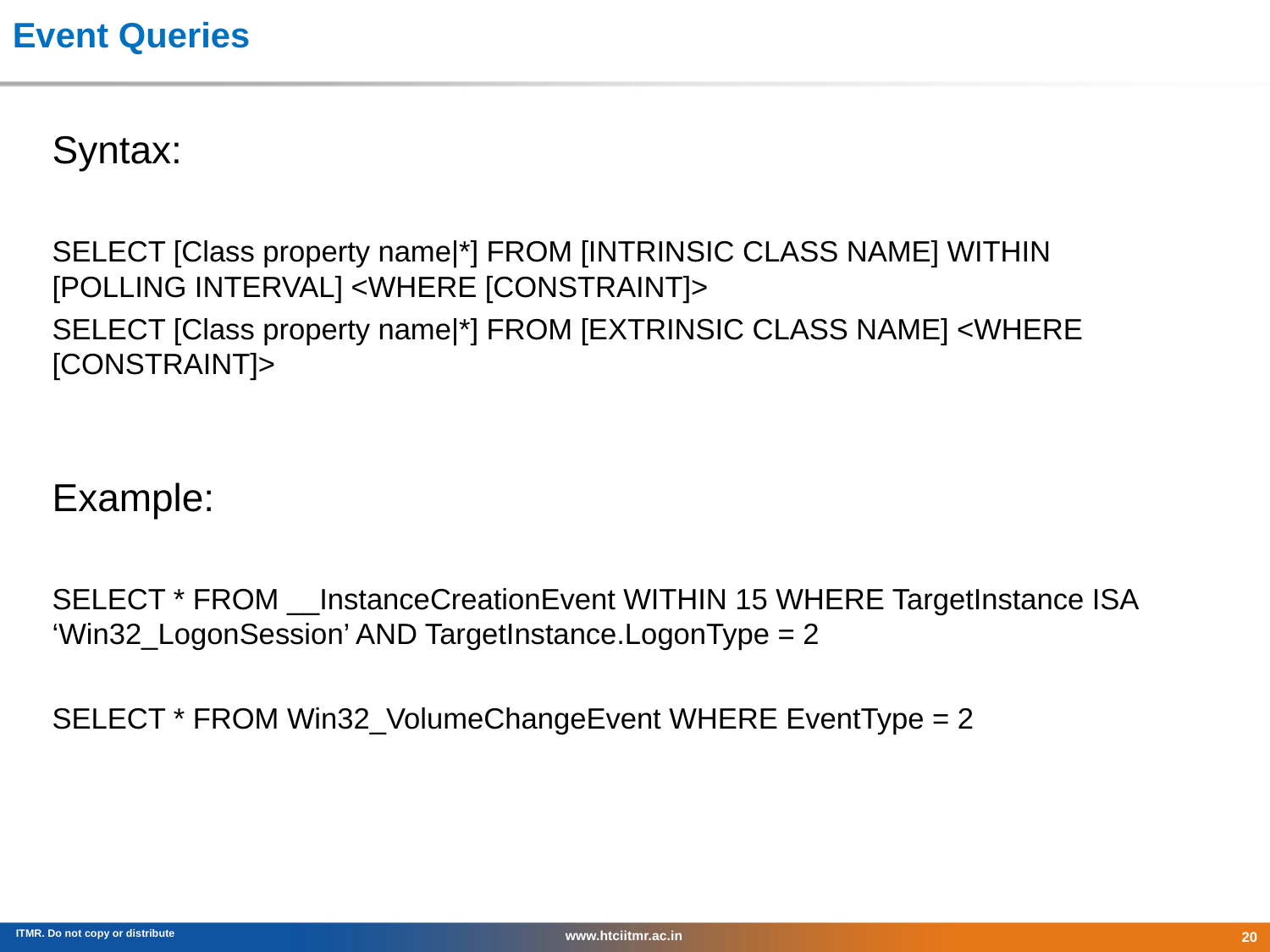

# Event Queries
Syntax:

SELECT [Class property name|*] FROM [INTRINSIC CLASS NAME] WITHIN [POLLING INTERVAL] <WHERE [CONSTRAINT]>
SELECT [Class property name|*] FROM [EXTRINSIC CLASS NAME] <WHERE [CONSTRAINT]>

Example:

SELECT * FROM __InstanceCreationEvent WITHIN 15 WHERE TargetInstance ISA ‘Win32_LogonSession’ AND TargetInstance.LogonType = 2

SELECT * FROM Win32_VolumeChangeEvent WHERE EventType = 2